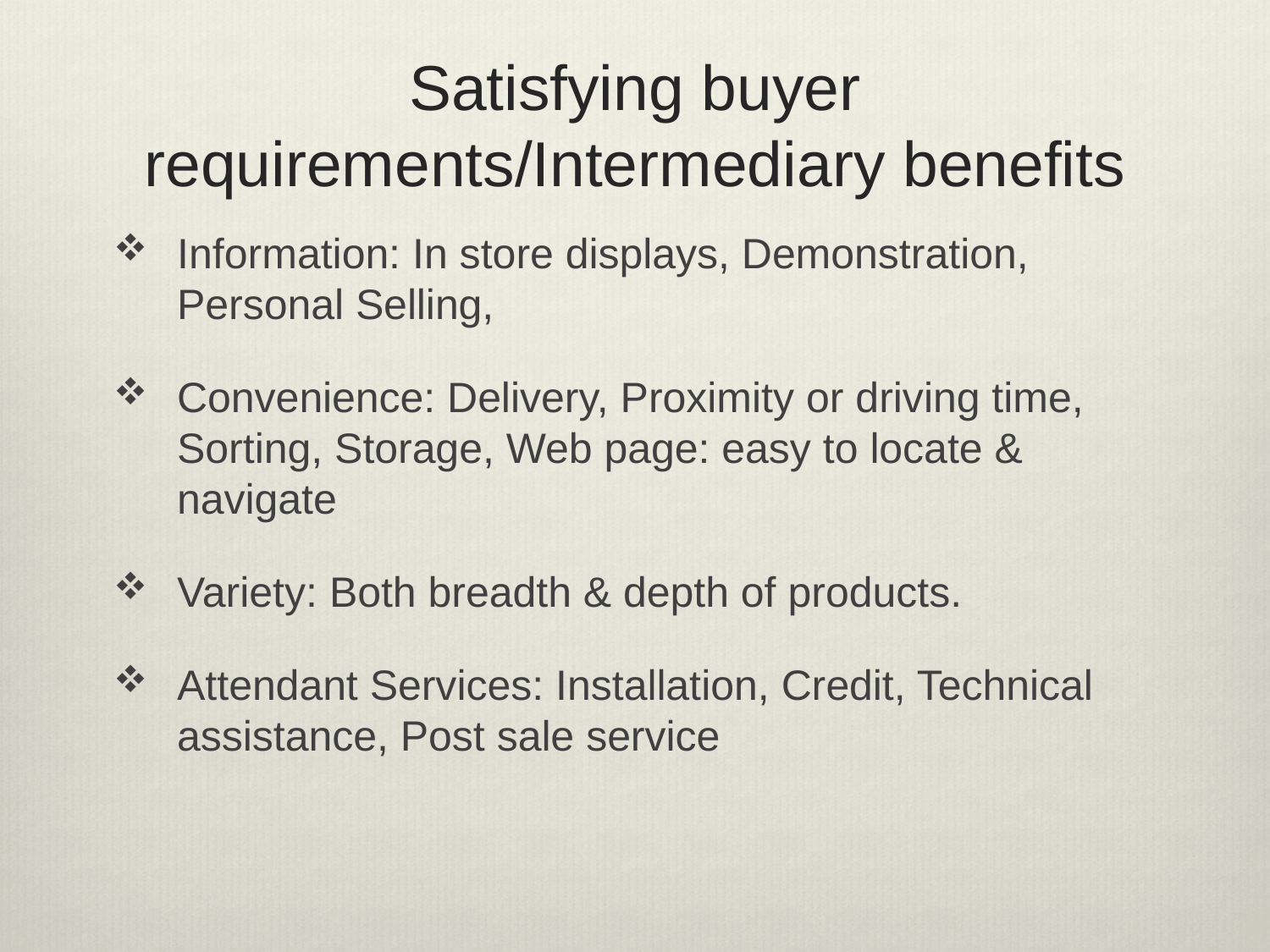

# Satisfying buyer requirements/Intermediary benefits
Information: In store displays, Demonstration, Personal Selling,
Convenience: Delivery, Proximity or driving time, Sorting, Storage, Web page: easy to locate & navigate
Variety: Both breadth & depth of products.
Attendant Services: Installation, Credit, Technical assistance, Post sale service